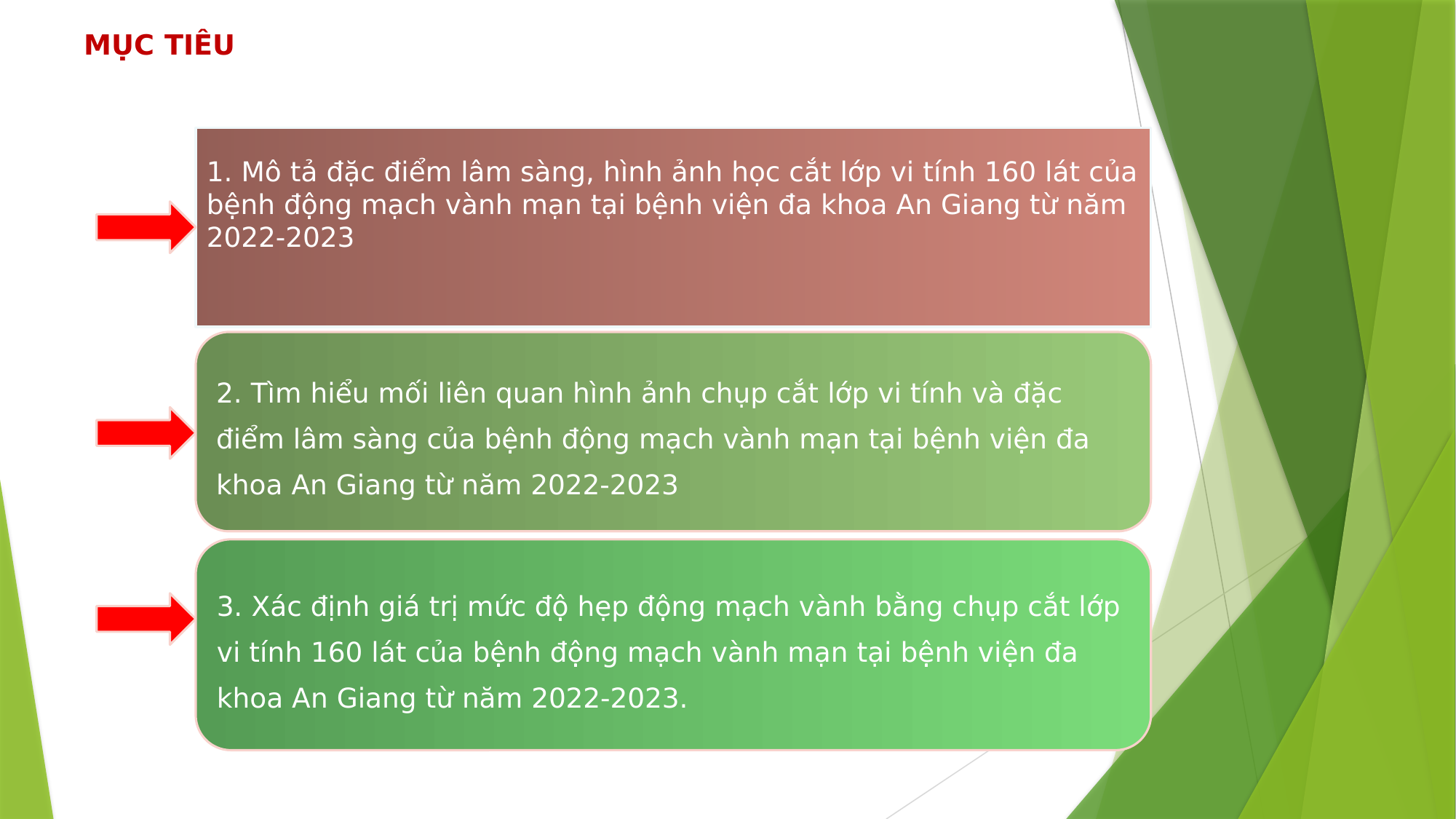

# MỤC TIÊU
1. Mô tả đặc điểm lâm sàng, hình ảnh học cắt lớp vi tính 160 lát của bệnh động mạch vành mạn tại bệnh viện đa khoa An Giang từ năm 2022-2023

2. Tìm hiểu mối liên quan hình ảnh chụp cắt lớp vi tính và đặc điểm lâm sàng của bệnh động mạch vành mạn tại bệnh viện đa khoa An Giang từ năm 2022-2023

3. Xác định giá trị mức độ hẹp động mạch vành bằng chụp cắt lớp vi tính 160 lát của bệnh động mạch vành mạn tại bệnh viện đa khoa An Giang từ năm 2022-2023.